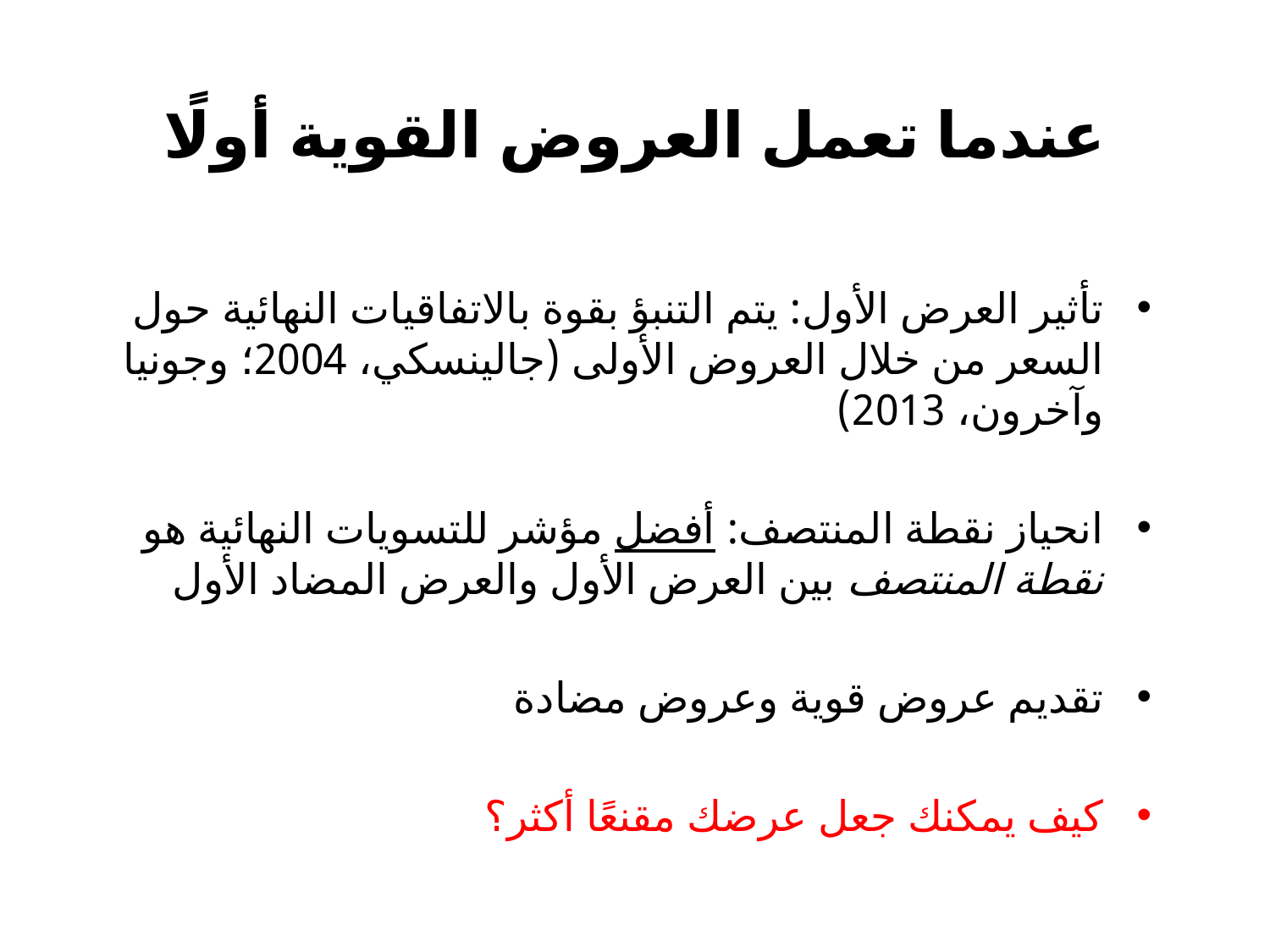

# عندما تعمل العروض القوية أولًا
تأثير العرض الأول: يتم التنبؤ بقوة بالاتفاقيات النهائية حول السعر من خلال العروض الأولى (جالينسكي، 2004؛ وجونيا وآخرون، 2013)

انحياز نقطة المنتصف: أفضل مؤشر للتسويات النهائية هو نقطة المنتصف بين العرض الأول والعرض المضاد الأول

تقديم عروض قوية وعروض مضادة

كيف يمكنك جعل عرضك مقنعًا أكثر؟